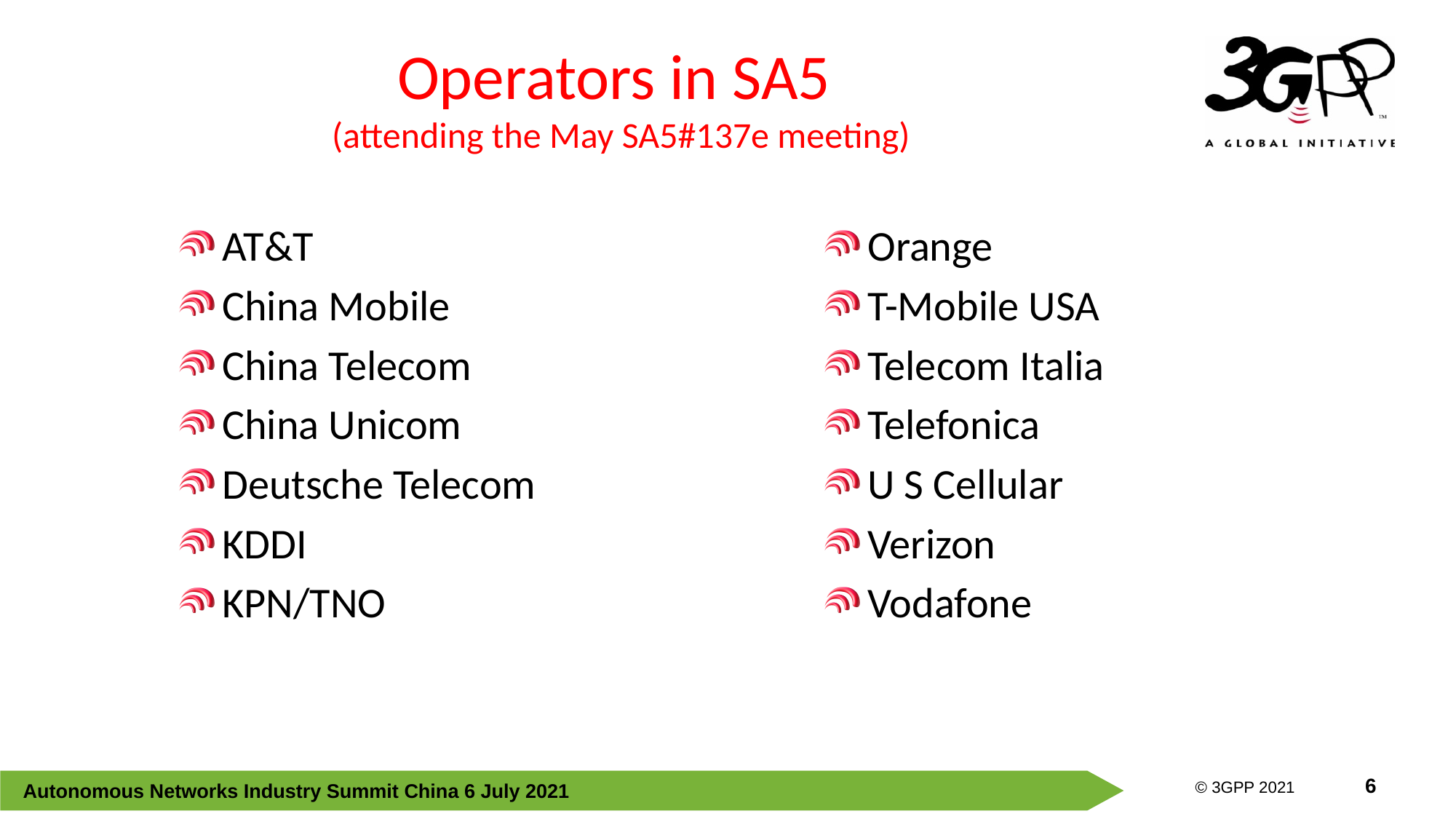

# Operators in SA5 (attending the May SA5#137e meeting)
AT&T
China Mobile
China Telecom
China Unicom
Deutsche Telecom
KDDI
KPN/TNO

Orange
T-Mobile USA
Telecom Italia
Telefonica
U S Cellular
Verizon
Vodafone